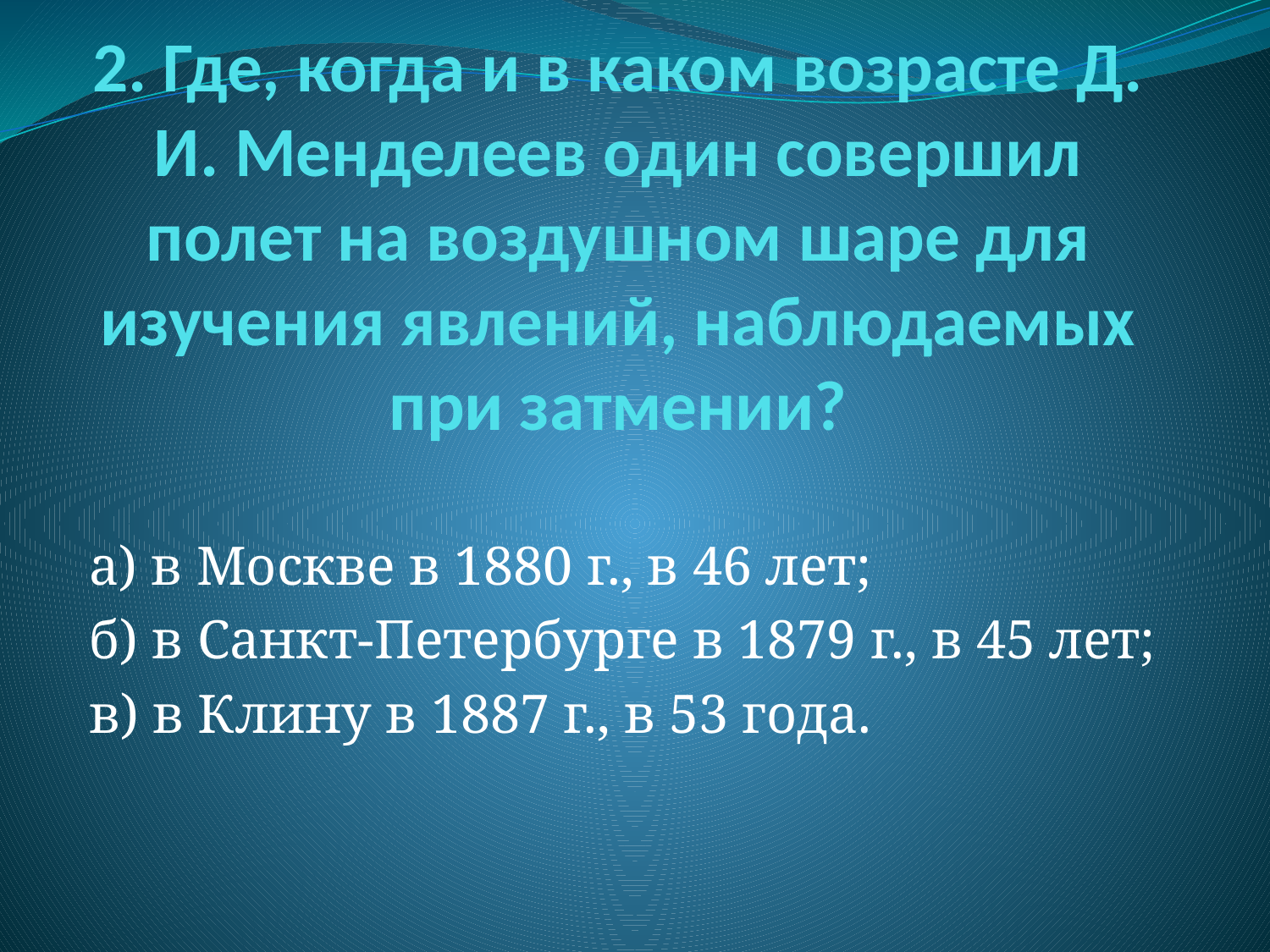

# 2. Где, когда и в каком возрасте Д. И. Менделеев один совершил полет на воздушном шаре для изучения явлений, наблюдаемых при затмении?
а) в Москве в 1880 г., в 46 лет;
б) в Санкт-Петербурге в 1879 г., в 45 лет;
в) в Клину в 1887 г., в 53 года.